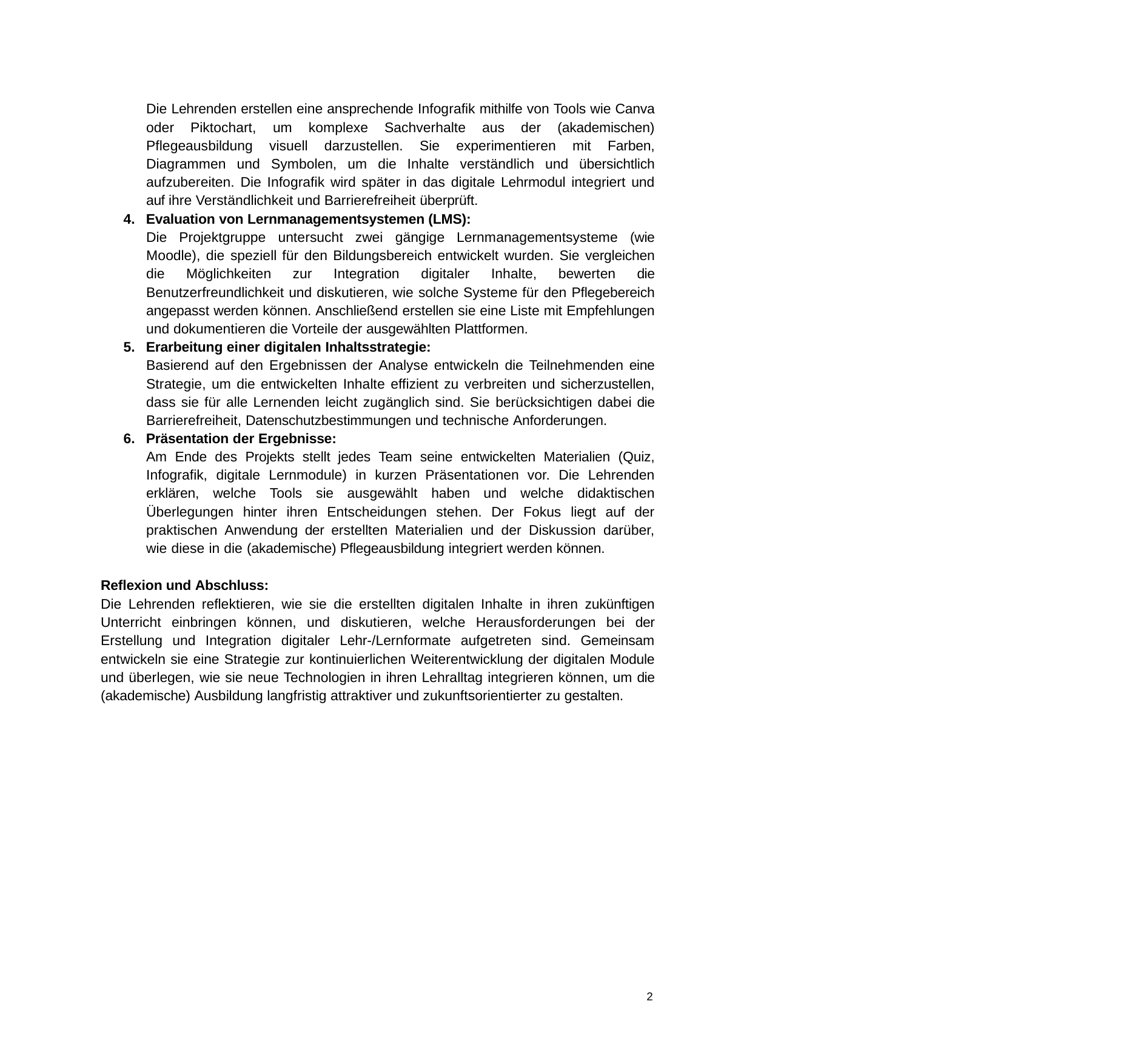

Die Lehrenden erstellen eine ansprechende Infografik mithilfe von Tools wie Canva oder Piktochart, um komplexe Sachverhalte aus der (akademischen) Pflegeausbildung visuell darzustellen. Sie experimentieren mit Farben, Diagrammen und Symbolen, um die Inhalte verständlich und übersichtlich aufzubereiten. Die Infografik wird später in das digitale Lehrmodul integriert und auf ihre Verständlichkeit und Barrierefreiheit überprüft.
Evaluation von Lernmanagementsystemen (LMS):
Die  Projektgruppe  untersucht  zwei  gängige  Lernmanagementsysteme  (wie Moodle), die speziell für den Bildungsbereich entwickelt wurden. Sie vergleichen die Möglichkeiten zur Integration digitaler Inhalte, bewerten die Benutzerfreundlichkeit und diskutieren, wie solche Systeme für den Pflegebereich angepasst werden können. Anschließend erstellen sie eine Liste mit Empfehlungen und dokumentieren die Vorteile der ausgewählten Plattformen.
Erarbeitung einer digitalen Inhaltsstrategie:
Basierend auf den Ergebnissen der Analyse entwickeln die Teilnehmenden eine Strategie, um die entwickelten Inhalte effizient zu verbreiten und sicherzustellen, dass sie für alle Lernenden leicht zugänglich sind. Sie berücksichtigen dabei die Barrierefreiheit, Datenschutzbestimmungen und technische Anforderungen.
Präsentation der Ergebnisse:
Am Ende des Projekts stellt jedes Team seine entwickelten Materialien (Quiz, Infografik, digitale Lernmodule) in kurzen Präsentationen vor. Die Lehrenden erklären, welche Tools sie ausgewählt haben und welche didaktischen Überlegungen hinter ihren Entscheidungen stehen. Der Fokus liegt auf der praktischen Anwendung der erstellten Materialien und der Diskussion darüber, wie diese in die (akademische) Pflegeausbildung integriert werden können.

Reflexion und Abschluss:
Die Lehrenden reflektieren, wie sie die erstellten digitalen Inhalte in ihren zukünftigen Unterricht einbringen können, und  diskutieren, welche Herausforderungen bei  der Erstellung und Integration digitaler Lehr-/Lernformate aufgetreten sind. Gemeinsam entwickeln sie eine Strategie zur kontinuierlichen Weiterentwicklung der digitalen Module und überlegen, wie sie neue Technologien in ihren Lehralltag integrieren können, um die (akademische) Ausbildung langfristig attraktiver und zukunftsorientierter zu gestalten.
2